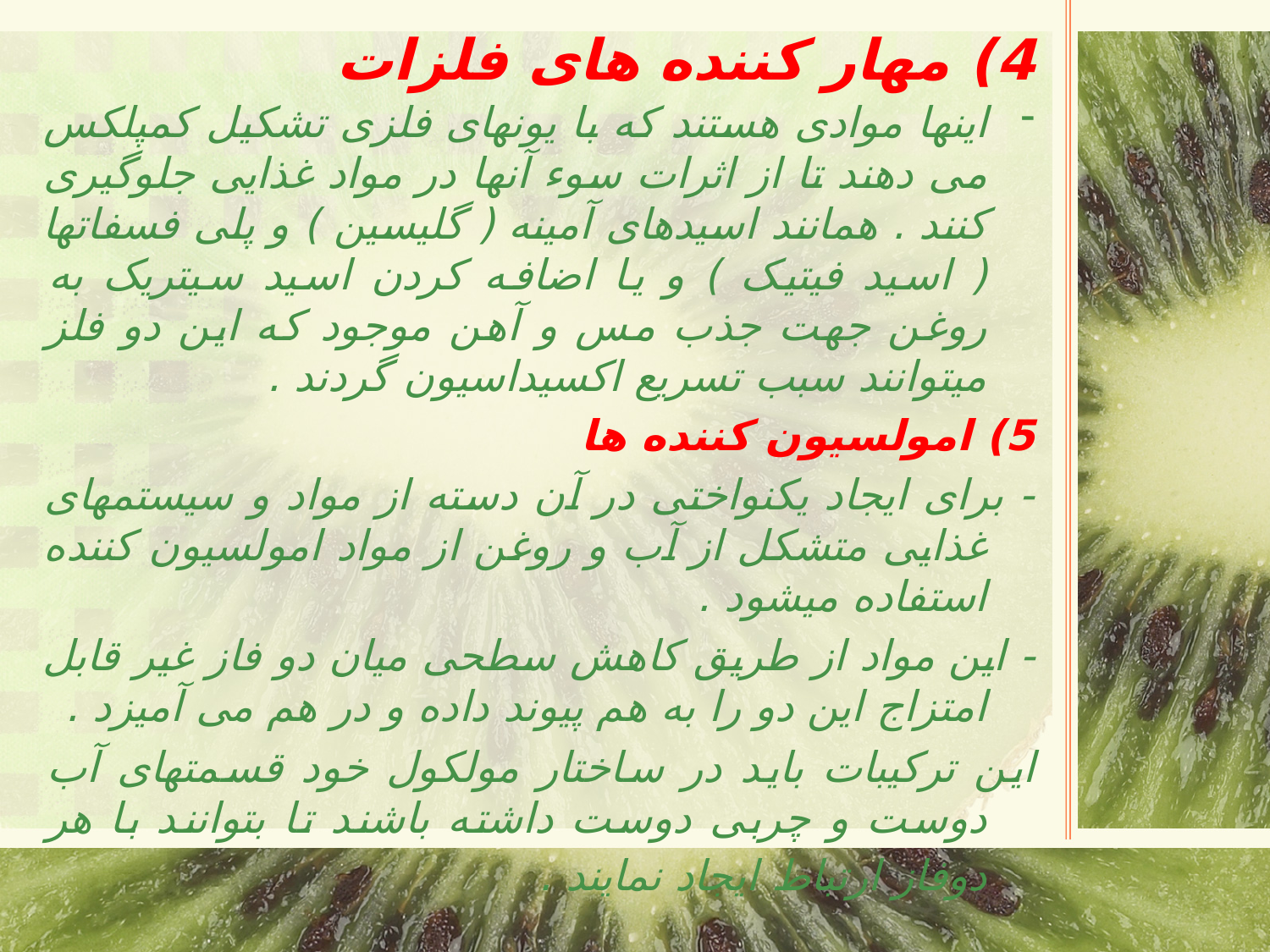

# 4) مهار کننده های فلزات
اینها موادی هستند که با یونهای فلزی تشکیل کمپلکس می دهند تا از اثرات سوء آنها در مواد غذایی جلوگیری کنند . همانند اسیدهای آمینه ( گلیسین ) و پلی فسفاتها ( اسید فیتیک ) و یا اضافه کردن اسید سیتریک به روغن جهت جذب مس و آهن موجود که این دو فلز میتوانند سبب تسریع اکسیداسیون گردند .
5) امولسیون کننده ها
- برای ایجاد یکنواختی در آن دسته از مواد و سیستمهای غذایی متشکل از آب و روغن از مواد امولسیون کننده استفاده میشود .
- این مواد از طریق کاهش سطحی میان دو فاز غیر قابل امتزاج این دو را به هم پیوند داده و در هم می آمیزد .
این ترکیبات باید در ساختار مولکول خود قسمتهای آب دوست و چربی دوست داشته باشند تا بتوانند با هر دوفاز ارتباط ایجاد نمایند .